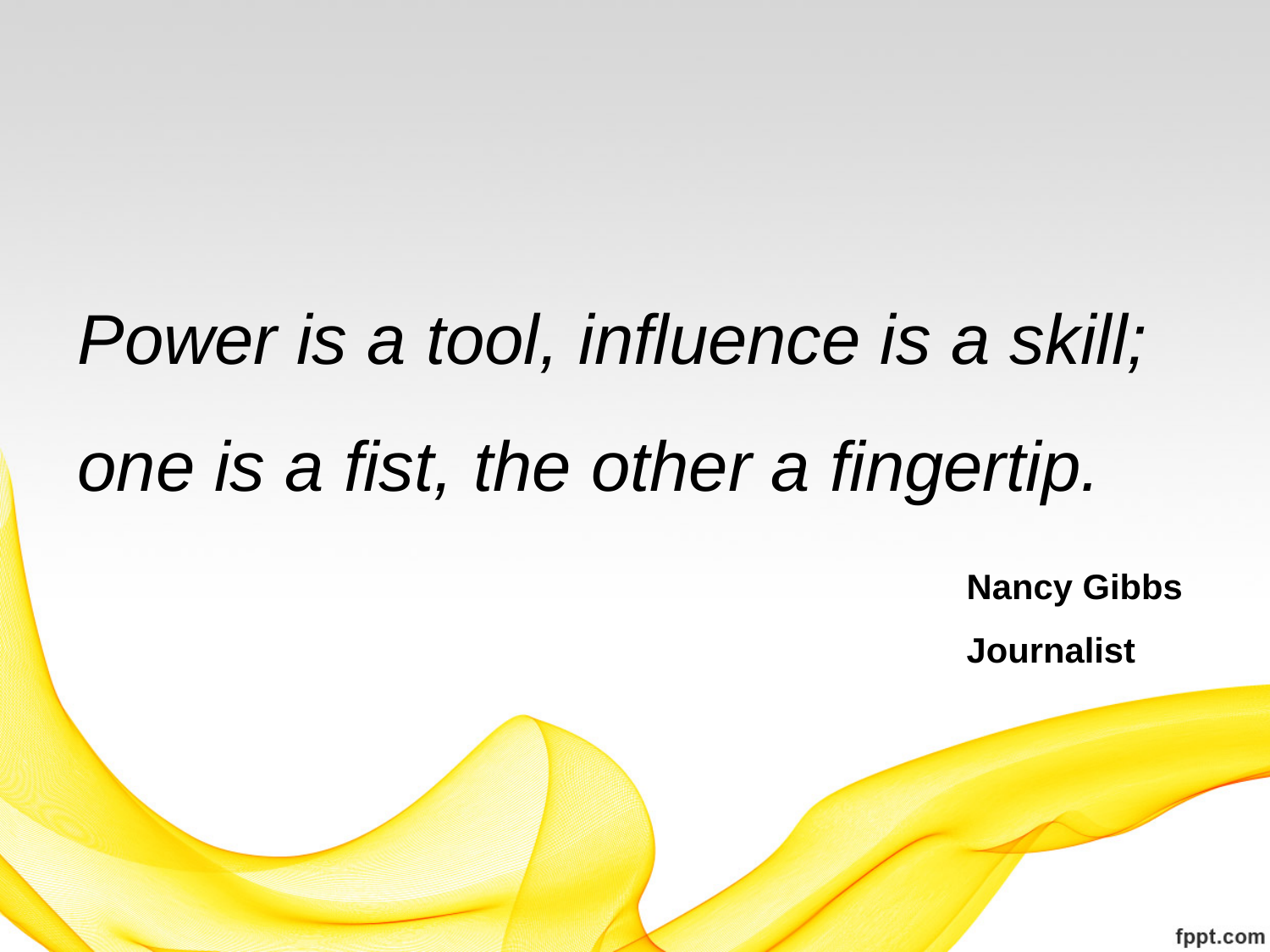

# Power is a tool, influence is a skill; one is a fist, the other a fingertip. Nancy Gibbs Journalist